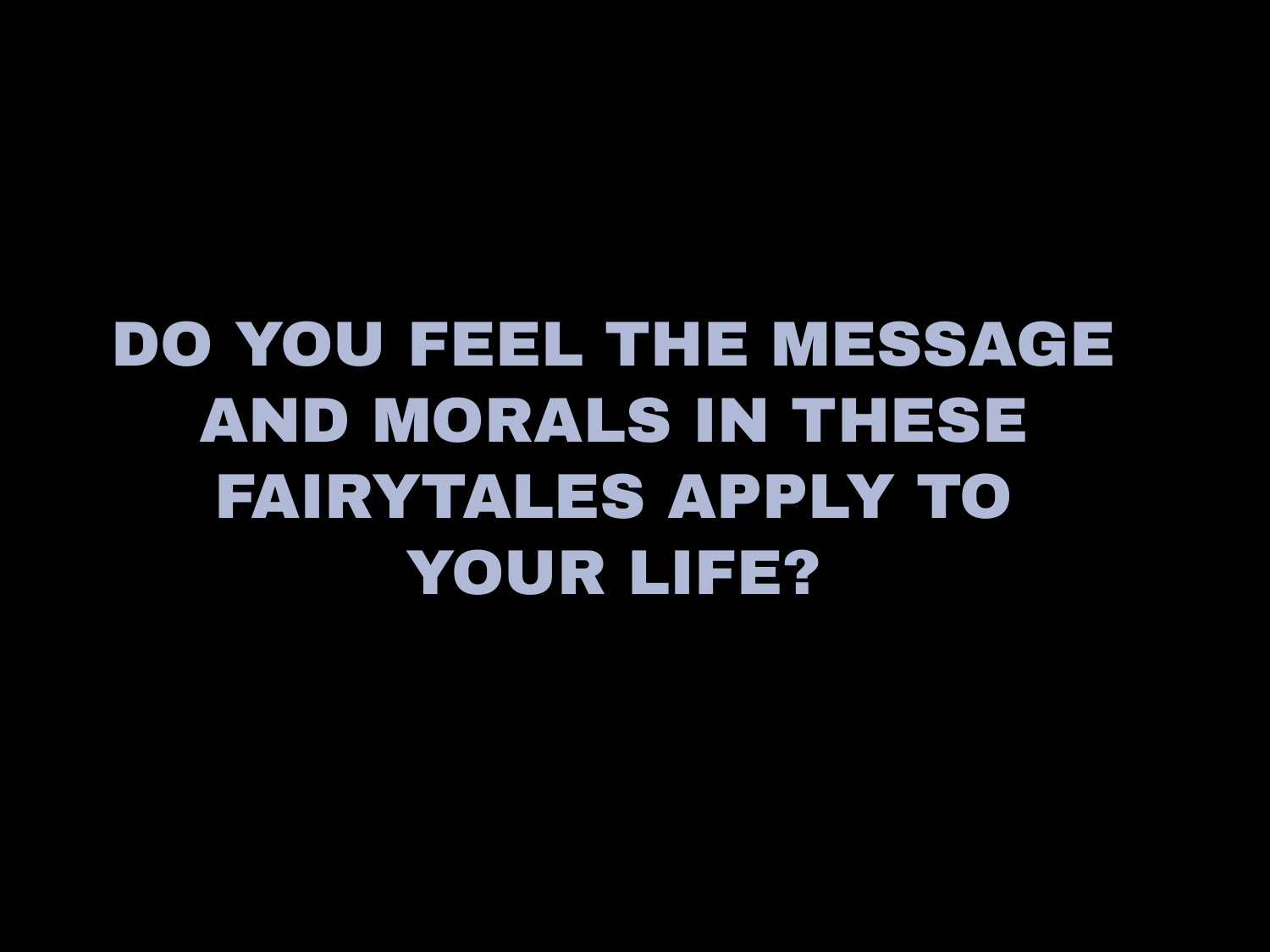

DO YOU FEEL THE MESSAGE AND MORALS IN THESE FAIRYTALES APPLY TO YOUR LIFE?